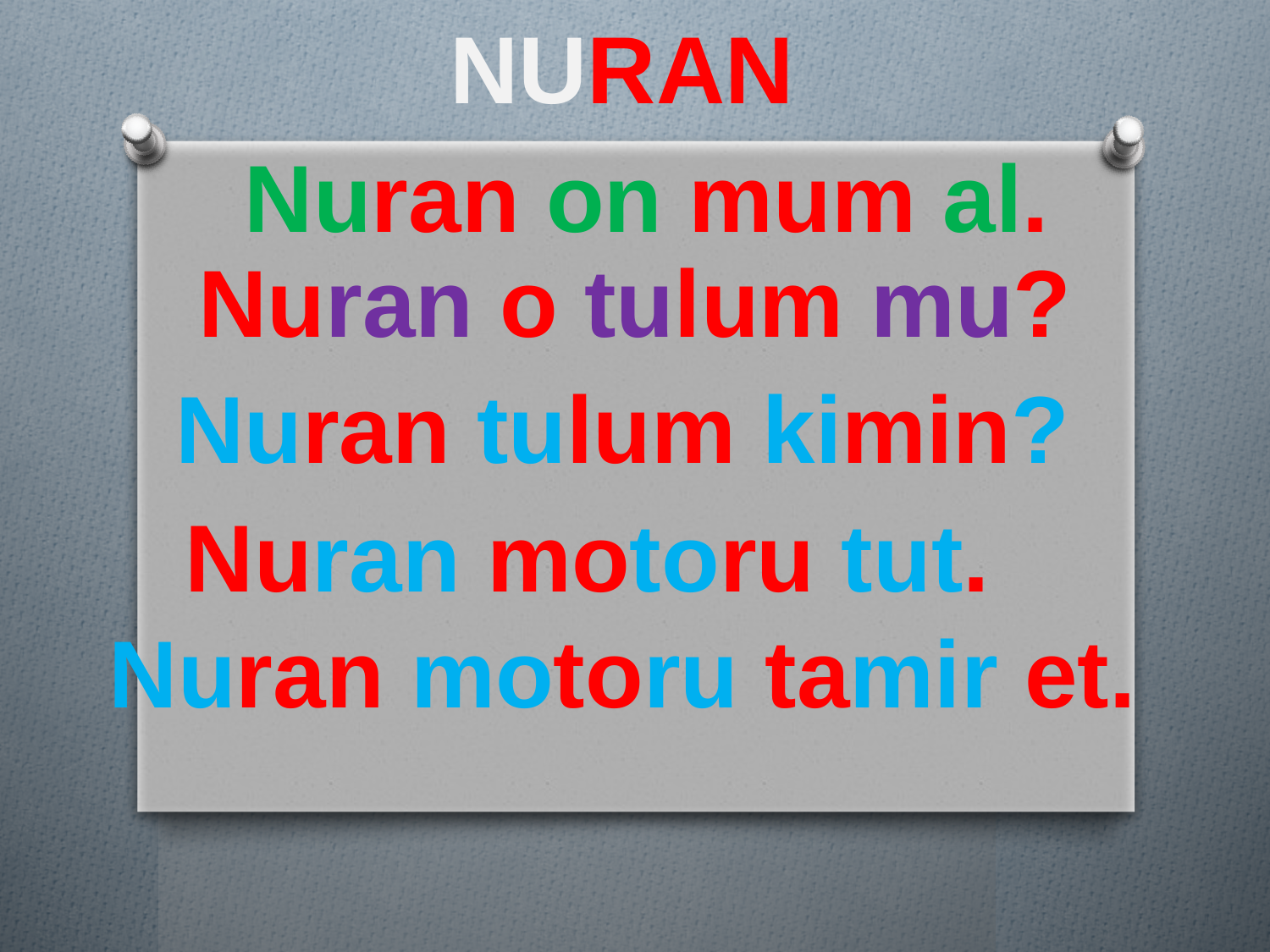

NURAN
Nuran on mum al.
Nuran o tulum mu?
Nuran tulum kimin?
Nuran motoru tut.
Nuran motoru tamir et.